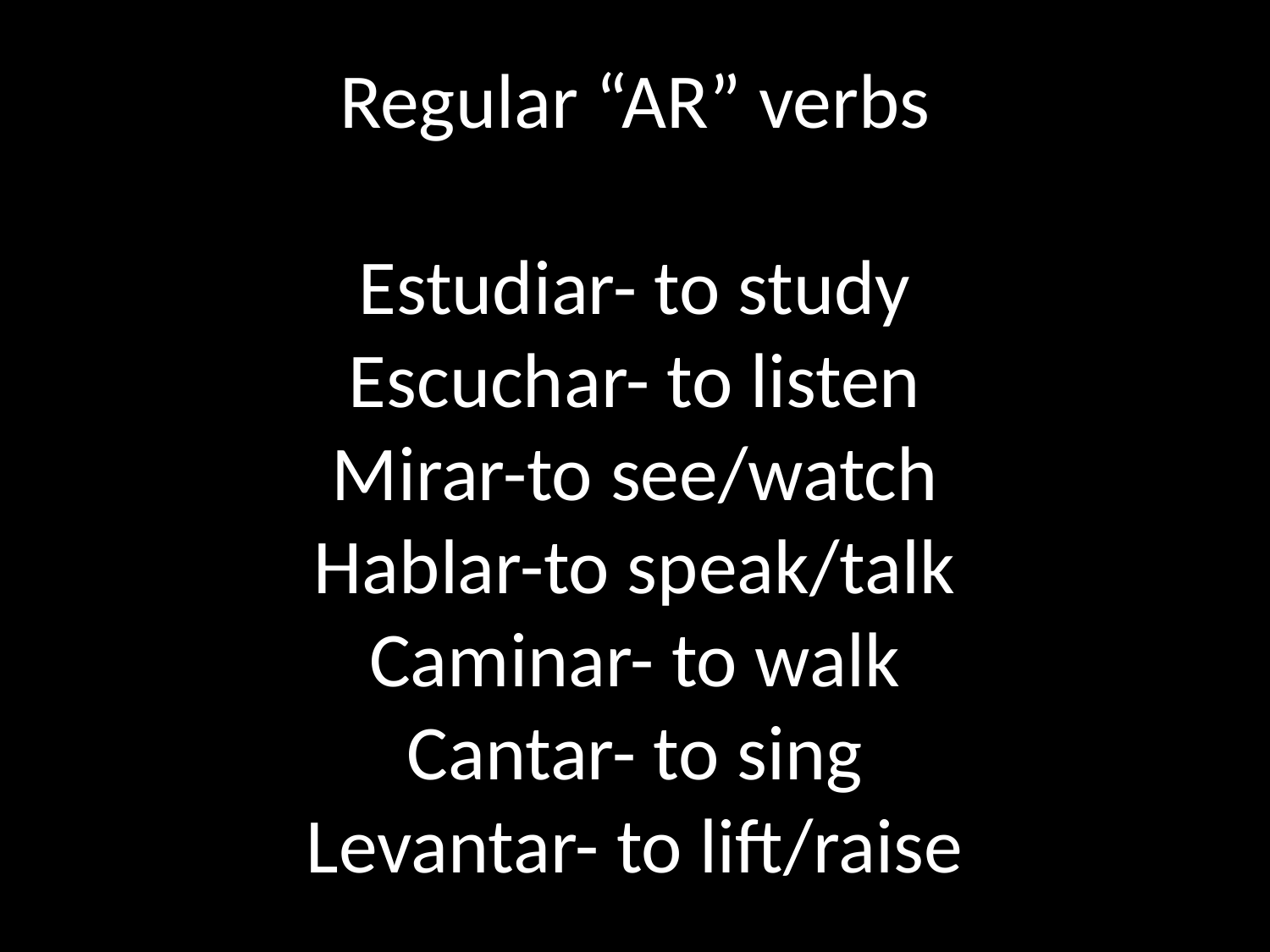

# Regular “AR” verbs Estudiar- to study Escuchar- to listen Mirar-to see/watch Hablar-to speak/talk Caminar- to walk Cantar- to sing Levantar- to lift/raise